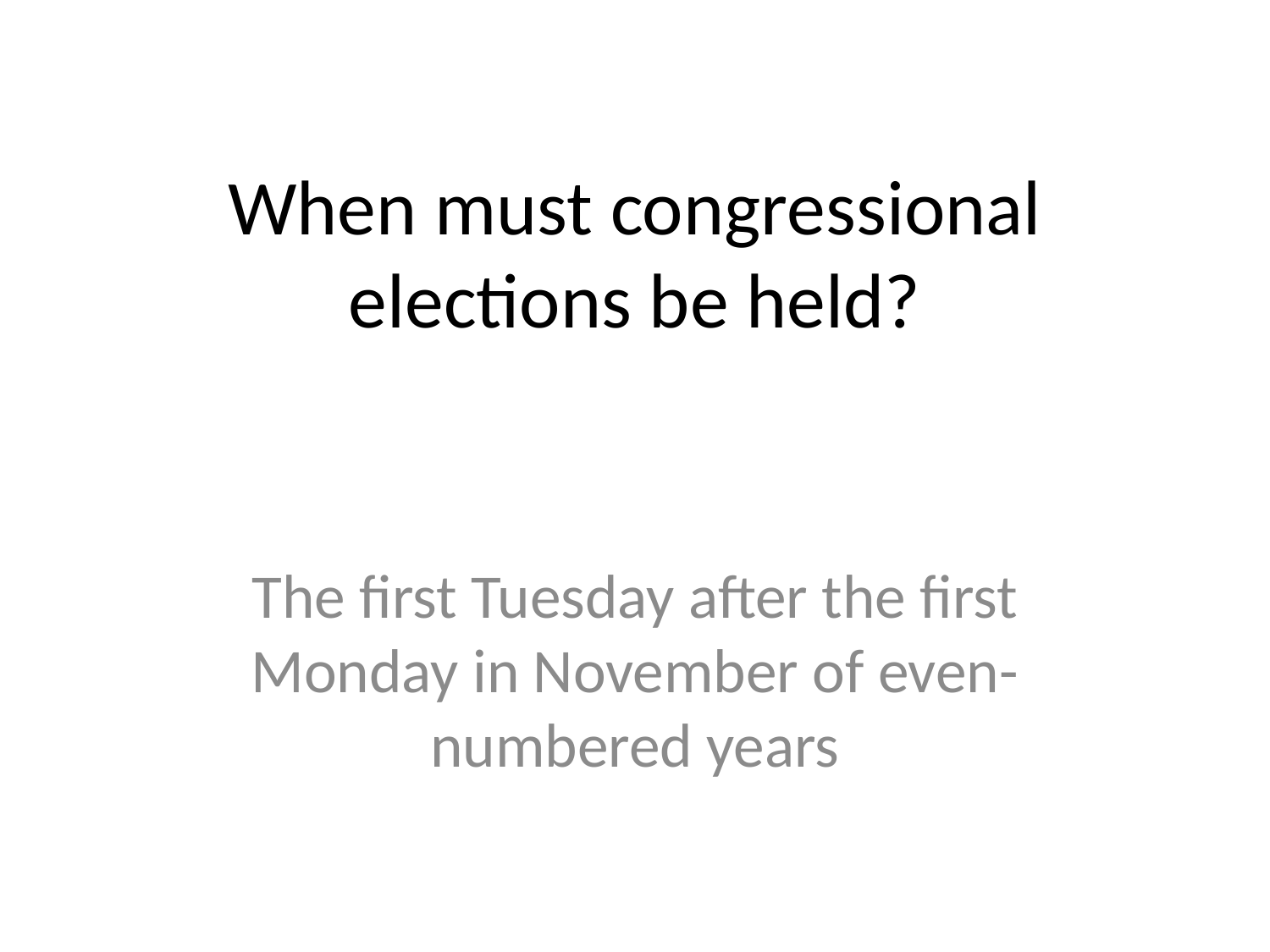

# When must congressional elections be held?
The first Tuesday after the first Monday in November of even-numbered years